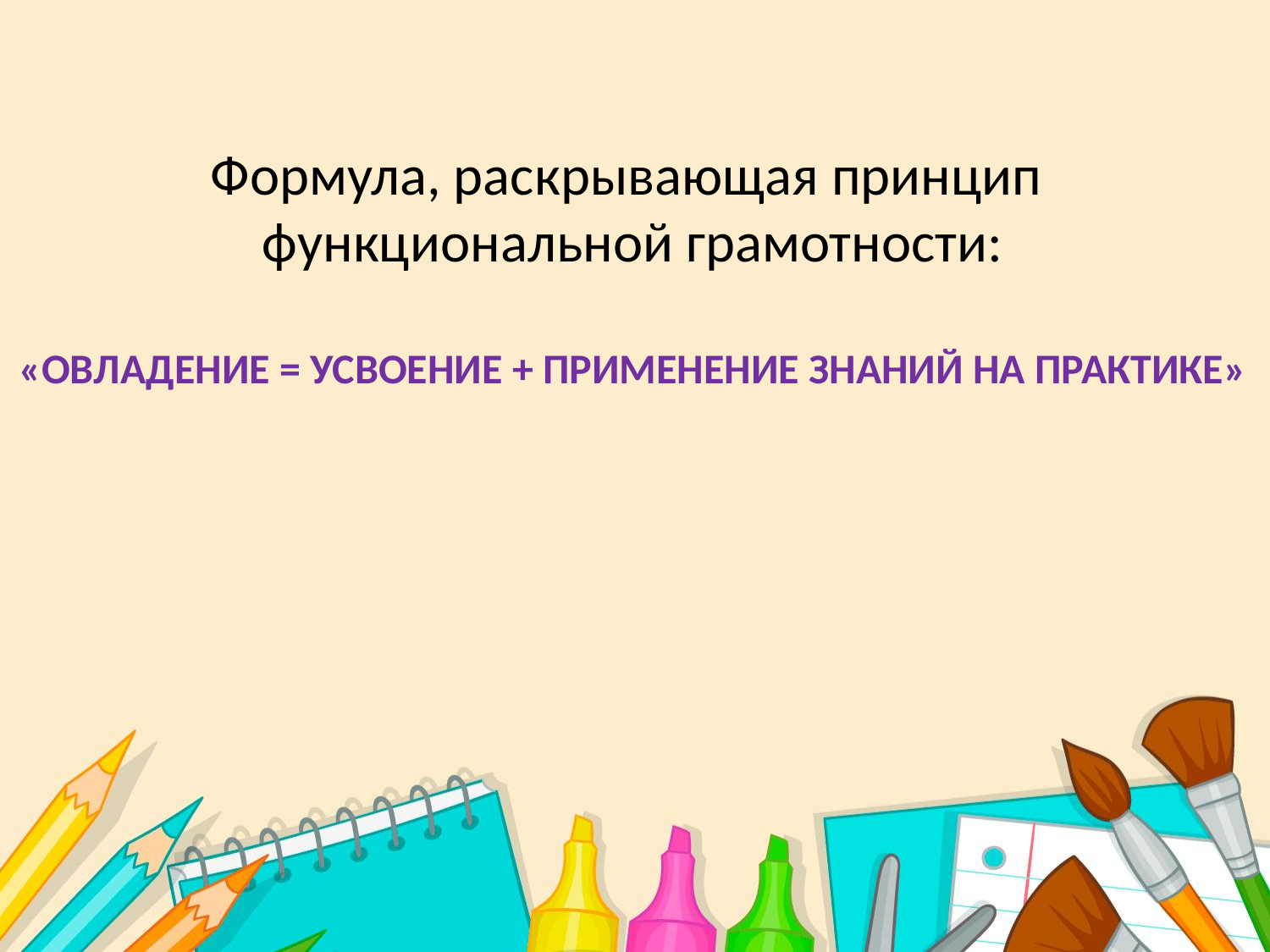

Формула, раскрывающая принцип
функциональной грамотности:

«ОВЛАДЕНИЕ = УСВОЕНИЕ + ПРИМЕНЕНИЕ ЗНАНИЙ НА ПРАКТИКЕ»